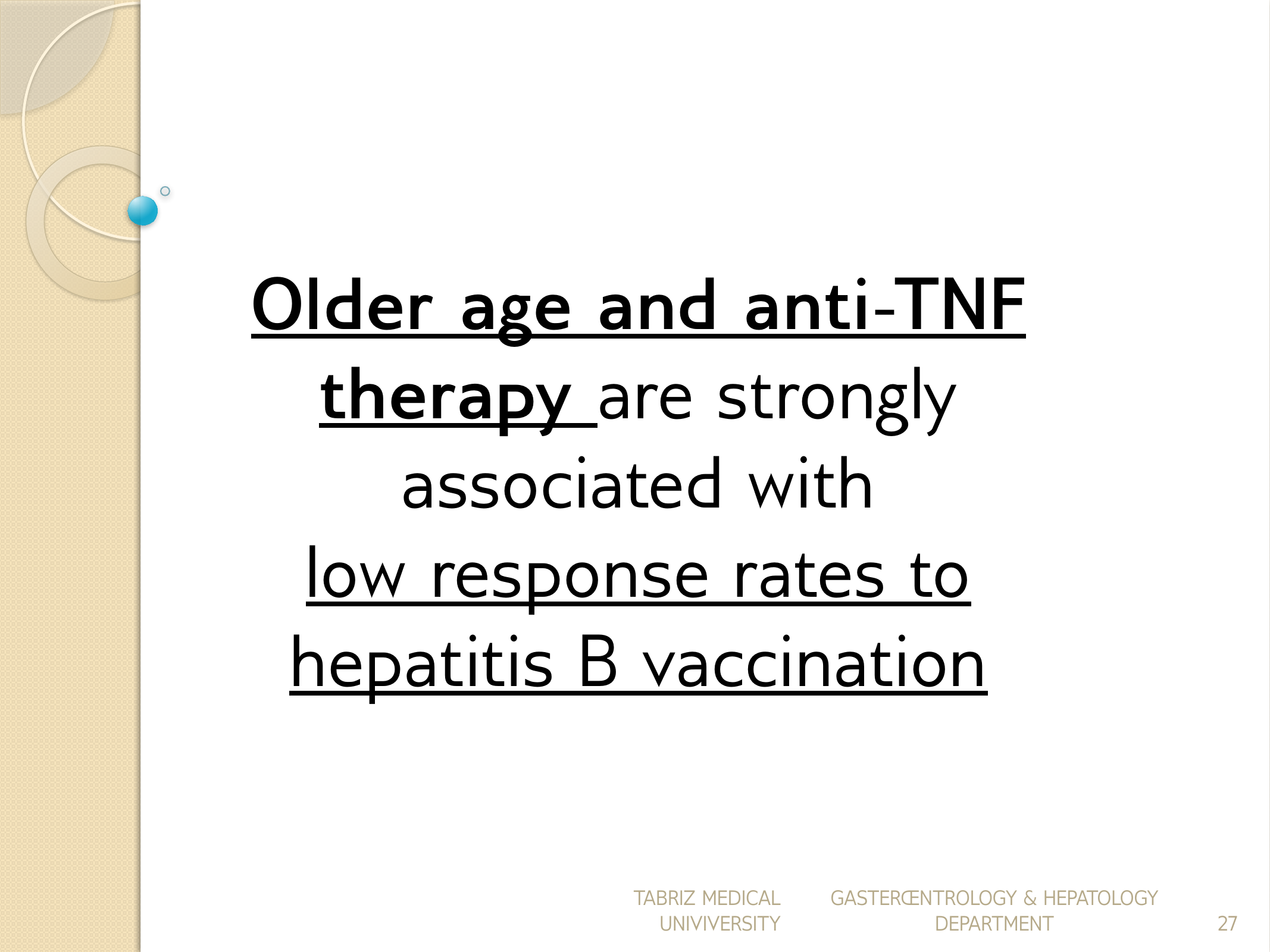

Older age and anti-TNF therapy are strongly
 associated with
low response rates to hepatitis B vaccination
TABRIZ MEDICAL UNIVIVERSITY
GASTEROENTROLOGY & HEPATOLOGY DEPARTMENT
27